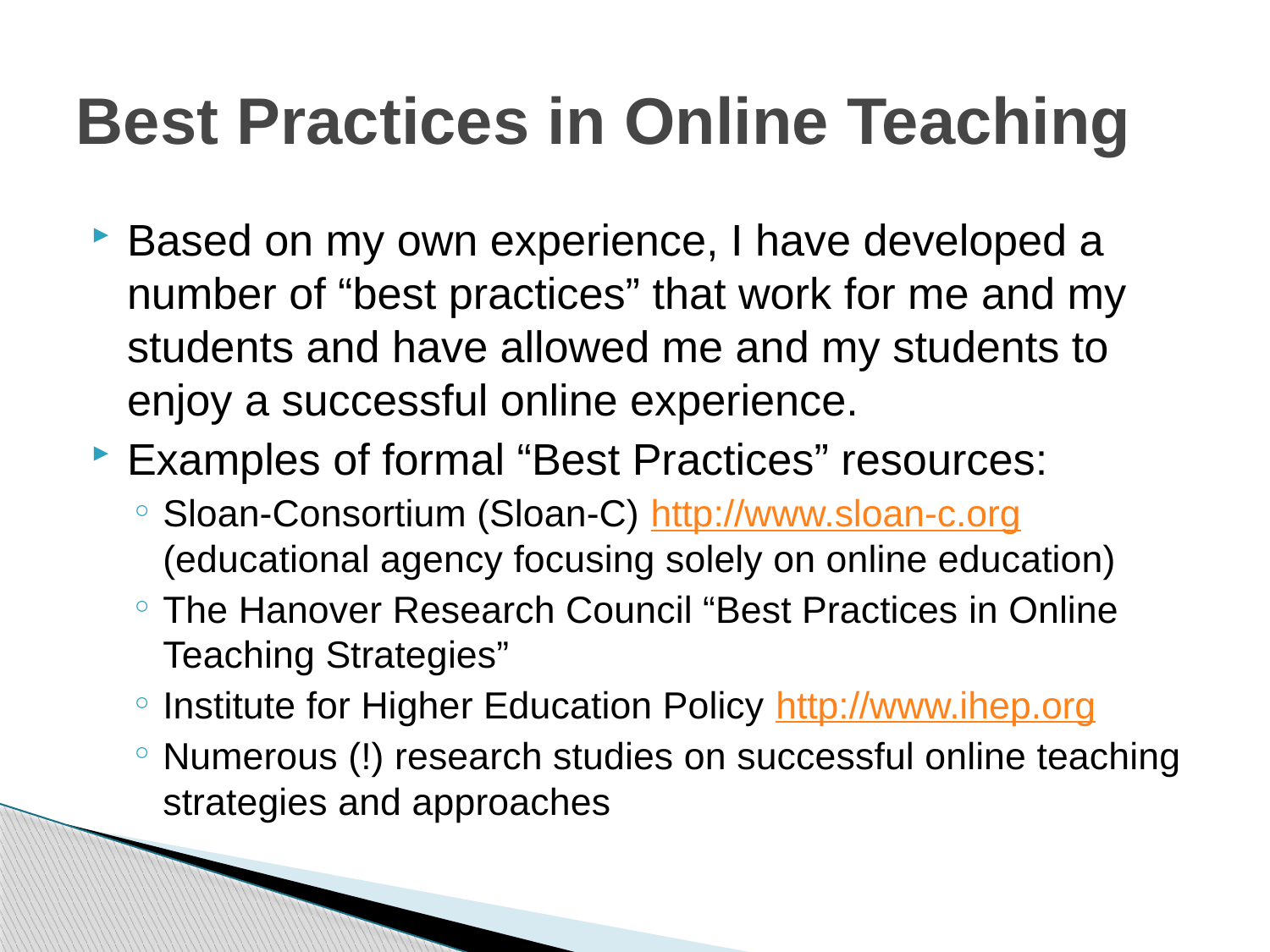

# Best Practices in Online Teaching
Based on my own experience, I have developed a number of “best practices” that work for me and my students and have allowed me and my students to enjoy a successful online experience.
Examples of formal “Best Practices” resources:
Sloan-Consortium (Sloan-C) http://www.sloan-c.org (educational agency focusing solely on online education)
The Hanover Research Council “Best Practices in Online Teaching Strategies”
Institute for Higher Education Policy http://www.ihep.org
Numerous (!) research studies on successful online teaching strategies and approaches